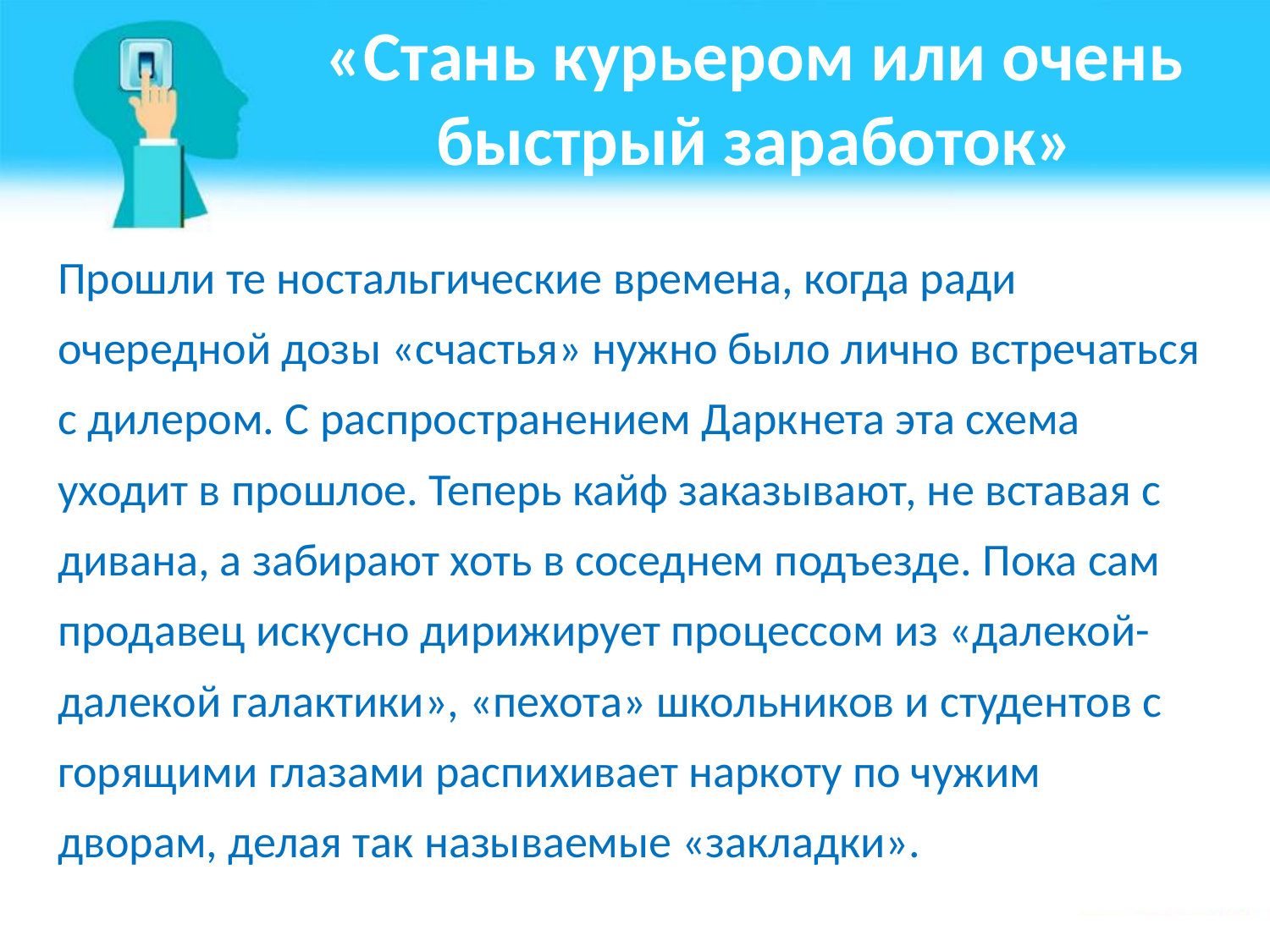

# «Стань курьером или очень быстрый заработок»
Прошли те ностальгические времена, когда ради очередной дозы «счастья» нужно было лично встречаться с дилером. С распространением Даркнета эта схема уходит в прошлое. Теперь кайф заказывают, не вставая с дивана, а забирают хоть в соседнем подъезде. Пока сам продавец искусно дирижирует процессом из «далекой-далекой галактики», «пехота» школьников и студентов с горящими глазами распихивает наркоту по чужим дворам, делая так называемые «закладки».